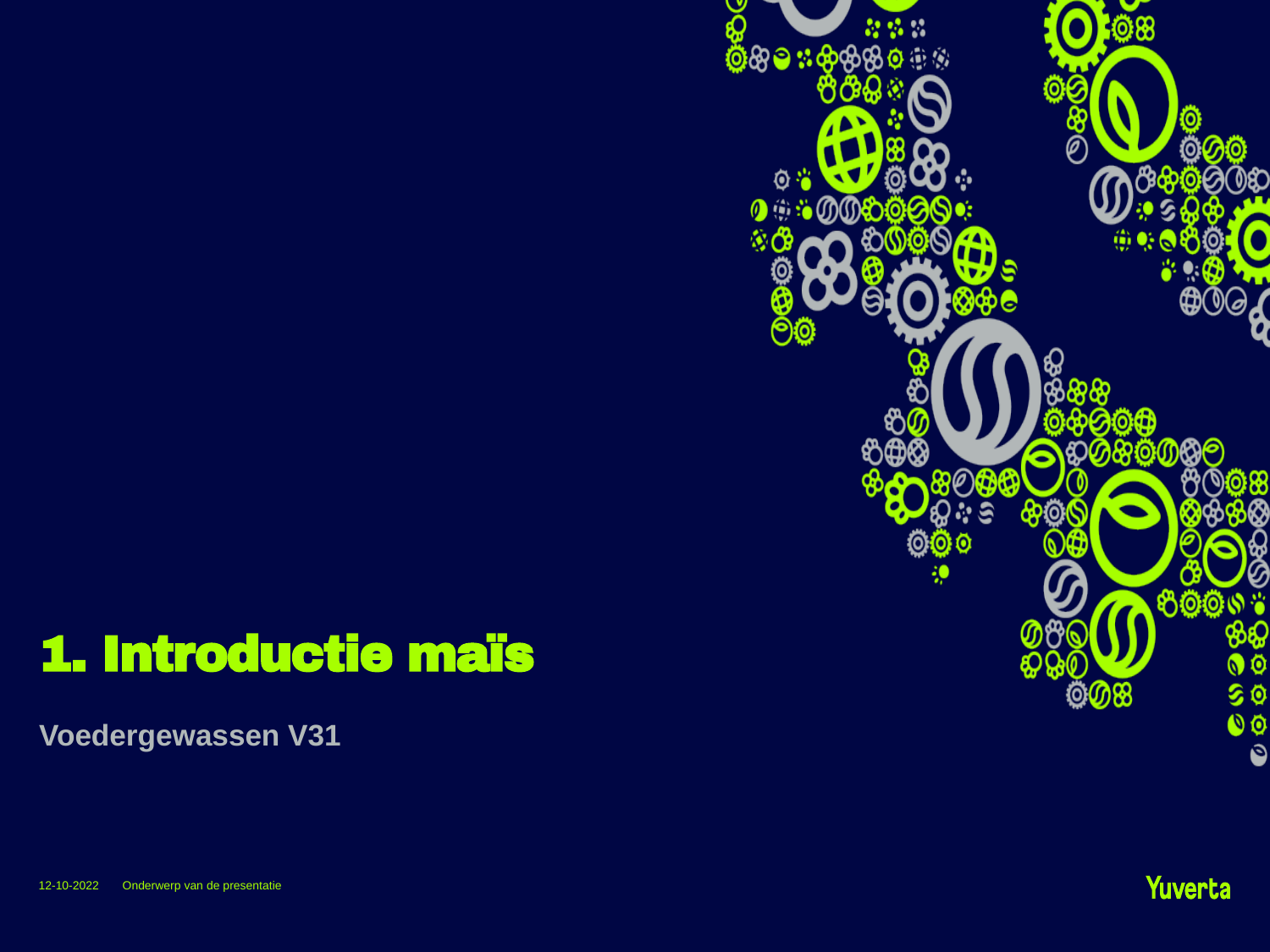

# 1. Introductie maïs
Voedergewassen V31
12-10-2022
Onderwerp van de presentatie